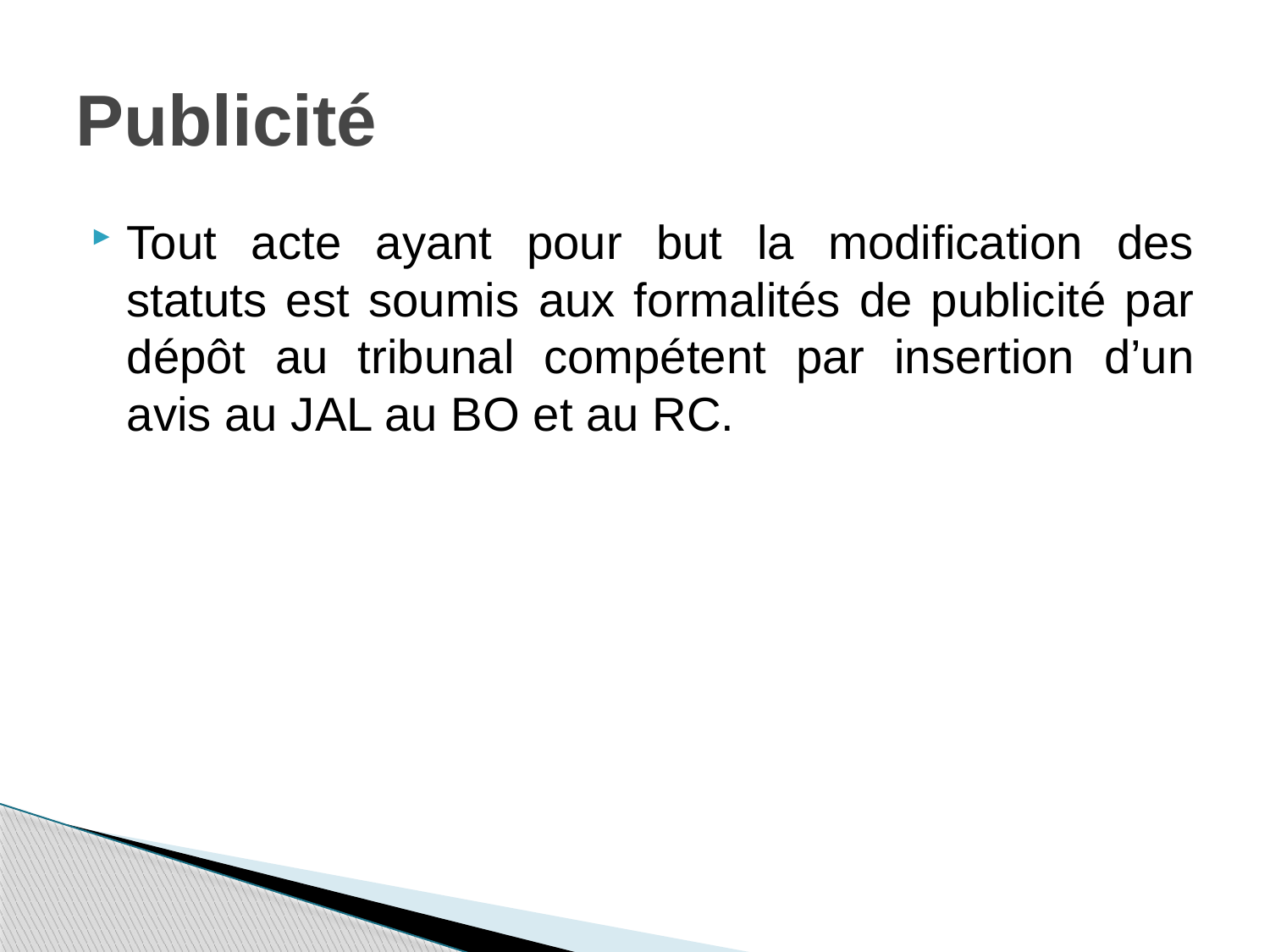

# Publicité
Tout acte ayant pour but la modification des statuts est soumis aux formalités de publicité par dépôt au tribunal compétent par insertion d’un avis au JAL au BO et au RC.